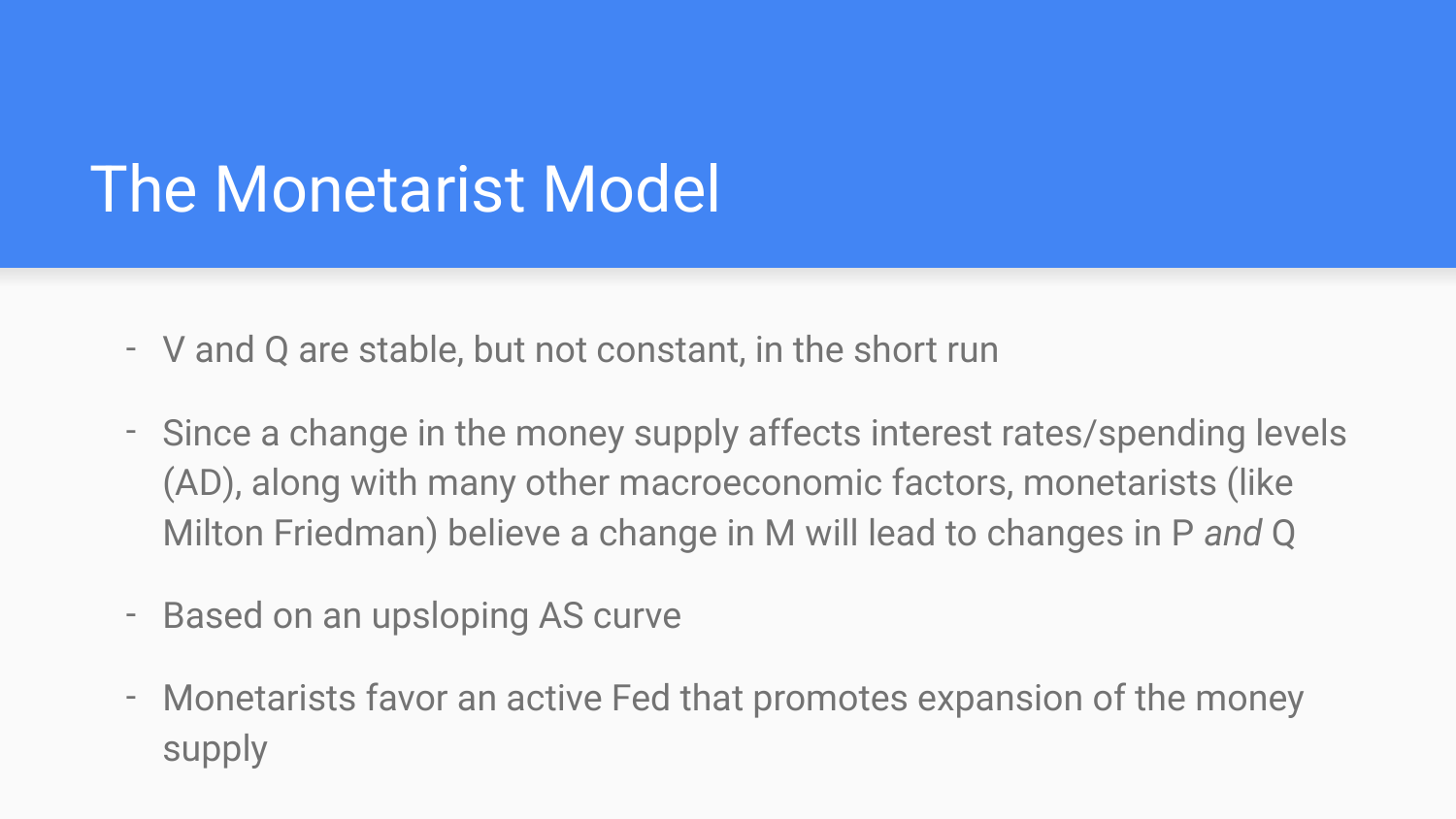

# The Monetarist Model
V and Q are stable, but not constant, in the short run
Since a change in the money supply affects interest rates/spending levels (AD), along with many other macroeconomic factors, monetarists (like Milton Friedman) believe a change in M will lead to changes in P and Q
Based on an upsloping AS curve
Monetarists favor an active Fed that promotes expansion of the money supply